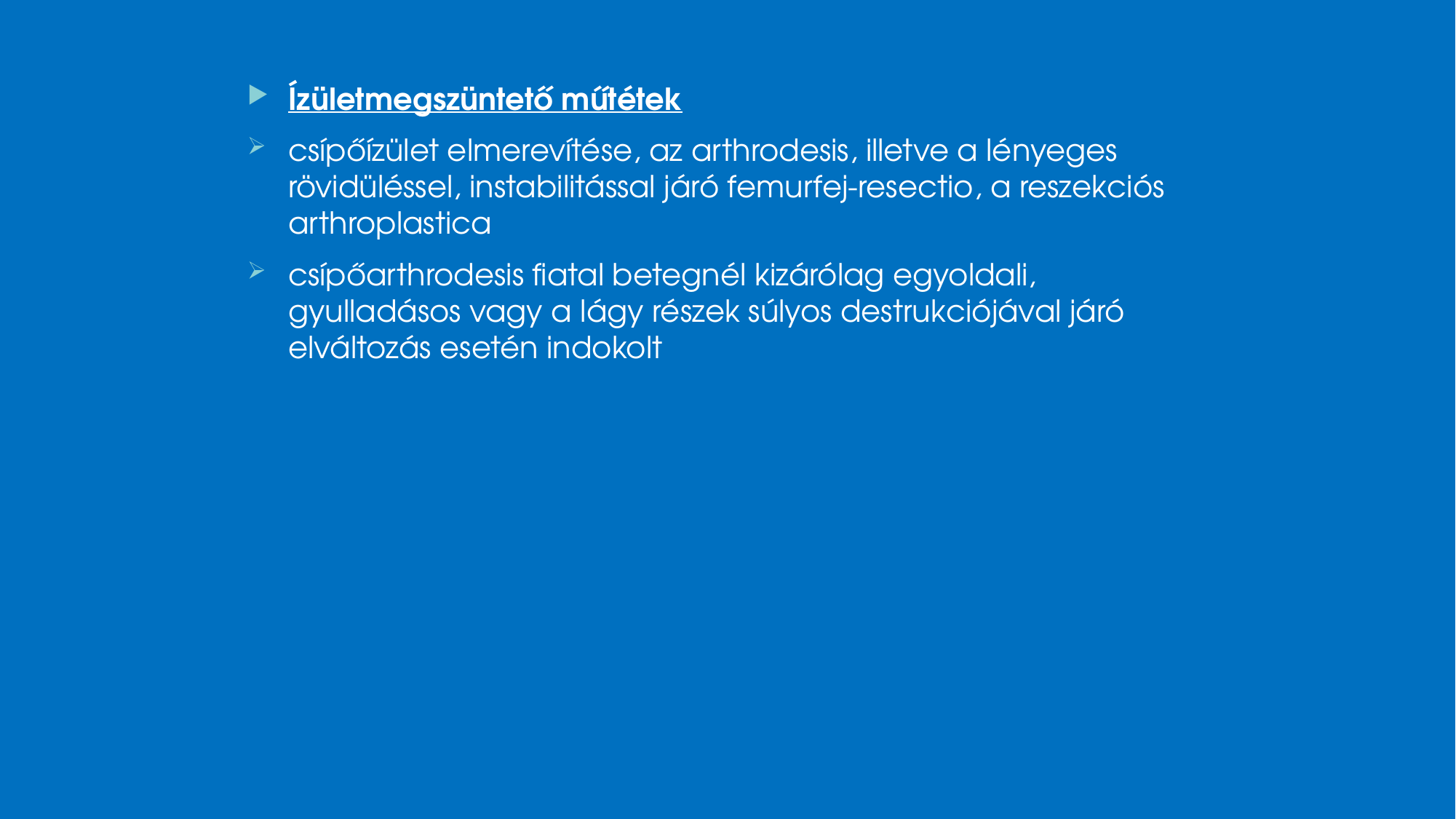

Ízületmegszüntető műtétek
csípőízület elmerevítése, az arthrodesis, illetve a lényeges rövidüléssel, instabilitással járó femurfej-resectio, a reszekciós arthroplastica
csípőarthrodesis fiatal betegnél kizárólag egyoldali, gyulladásos vagy a lágy részek súlyos destrukciójával járó elváltozás esetén indokolt